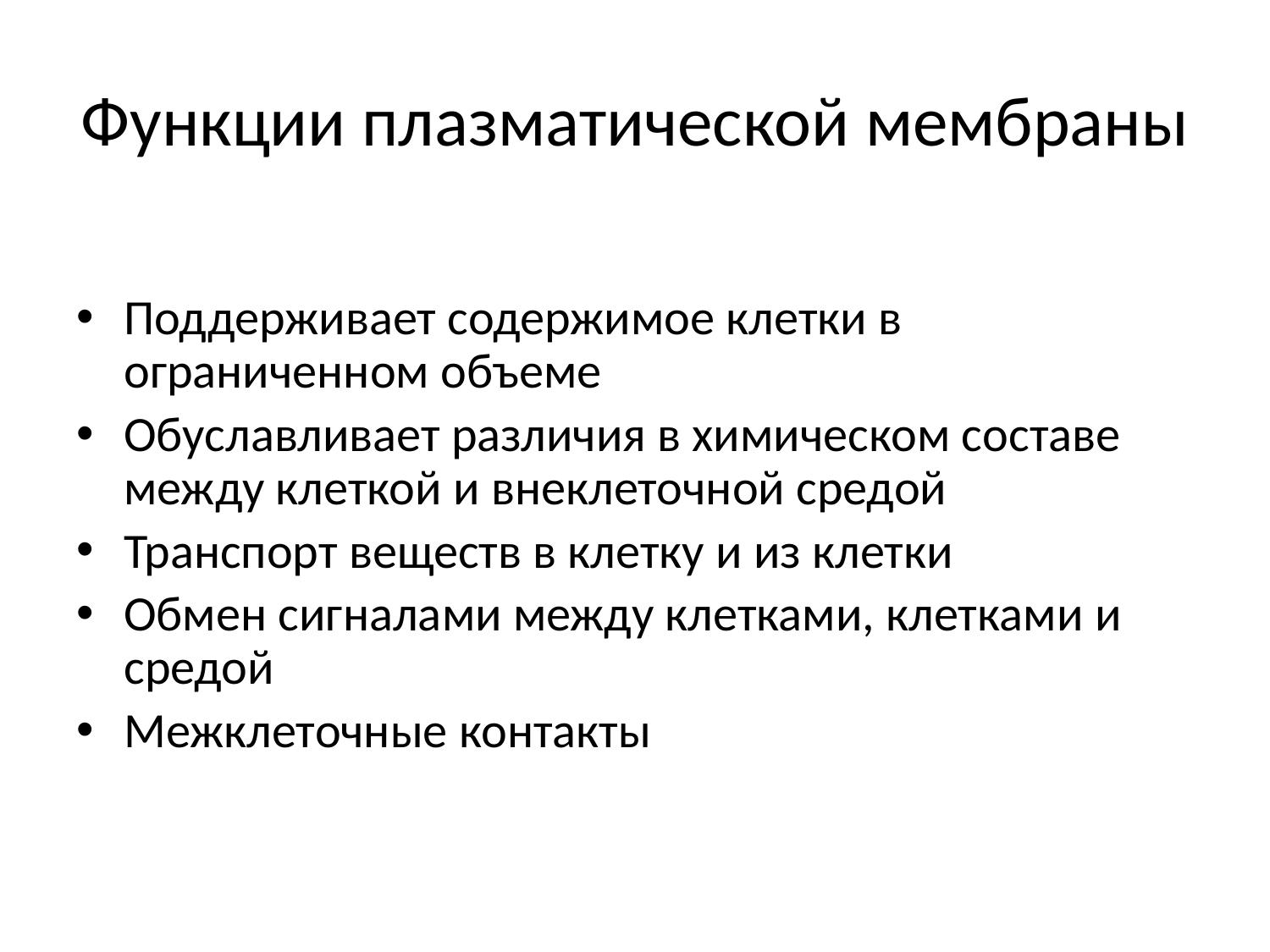

# Функции плазматической мембраны
Поддерживает содержимое клетки в ограниченном объеме
Обуславливает различия в химическом составе между клеткой и внеклеточной средой
Транспорт веществ в клетку и из клетки
Обмен сигналами между клетками, клетками и средой
Межклеточные контакты